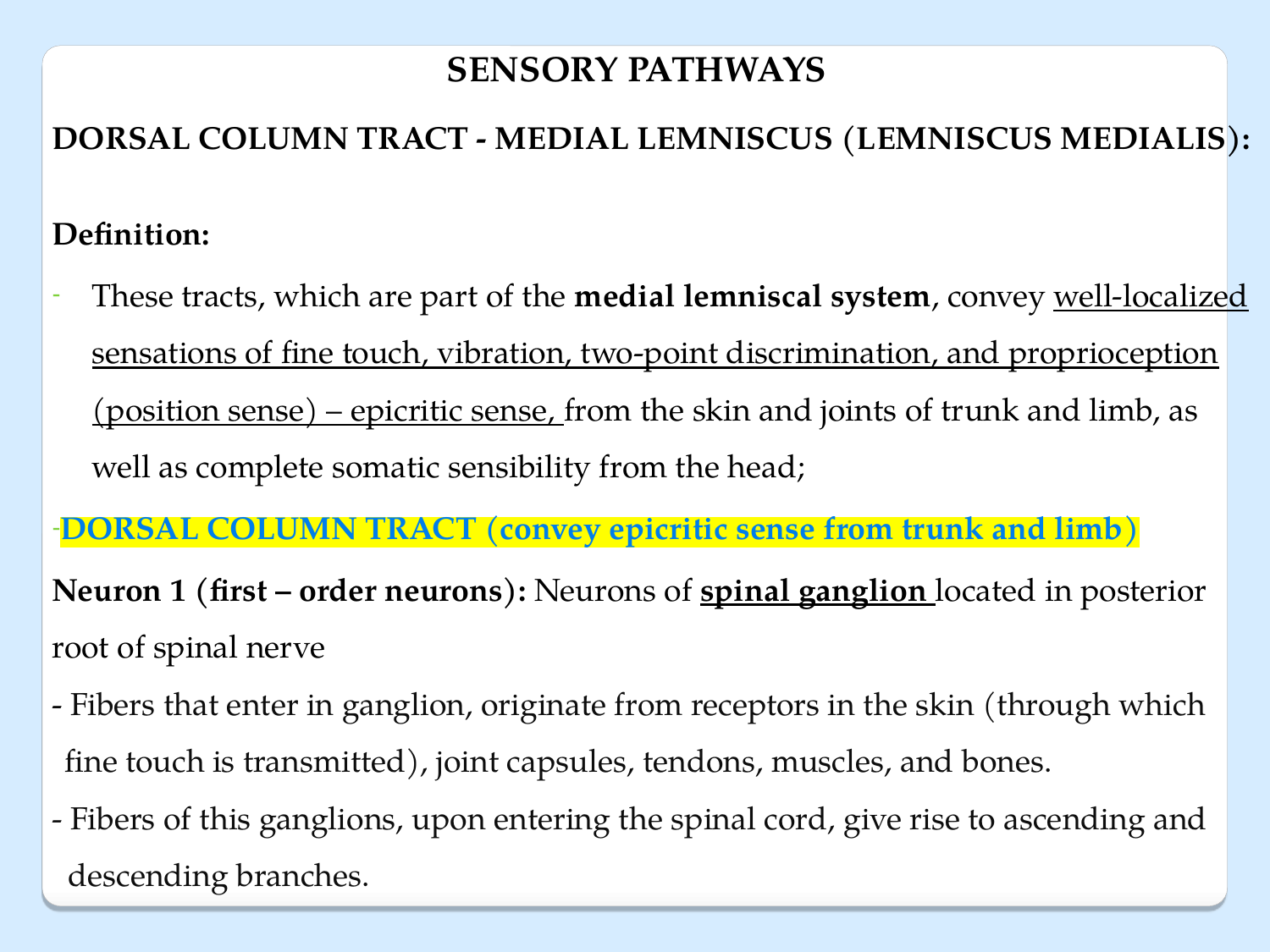

SENSORY PATHWAYS

DORSAL COLUMN TRACT - MEDIAL LEMNISCUS (LEMNISCUS MEDIALIS):

Definition:
These tracts, which are part of the medial lemniscal system, convey well-localized sensations of fine touch, vibration, two-point discrimination, and proprioception
(position sense) – epicritic sense, from the skin and joints of trunk and limb, as well as complete somatic sensibility from the head;
DORSAL COLUMN TRACT (convey epicritic sense from trunk and limb)
Neuron 1 (first – order neurons): Neurons of spinal ganglion located in posterior root of spinal nerve
- Fibers that enter in ganglion, originate from receptors in the skin (through which fine touch is transmitted), joint capsules, tendons, muscles, and bones.
- Fibers of this ganglions, upon entering the spinal cord, give rise to ascending and
  descending branches.